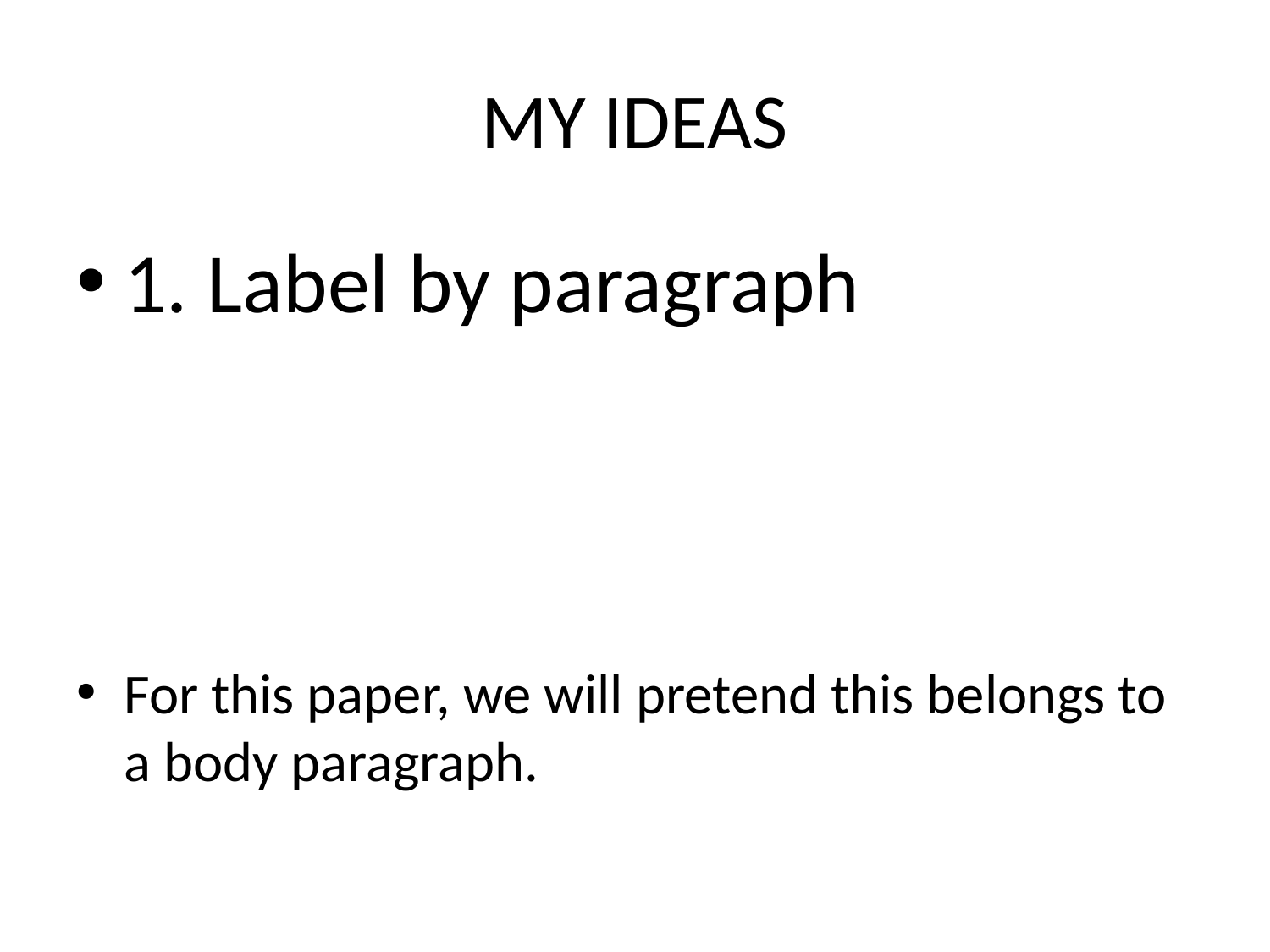

# MY IDEAS
1. Label by paragraph

For this paper, we will pretend this belongs to a body paragraph.